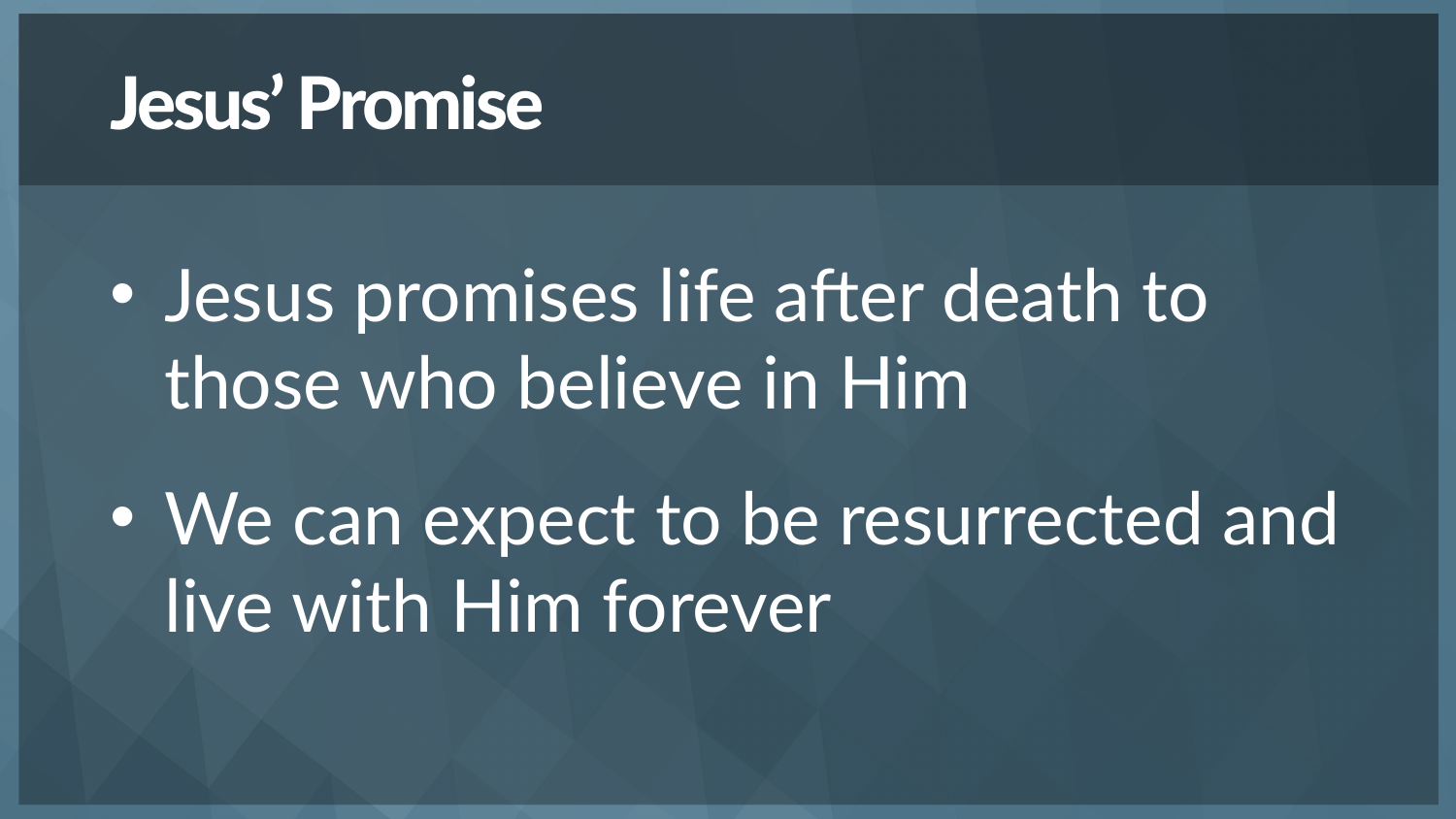

# Jesus’ Promise
Jesus promises life after death to those who believe in Him
We can expect to be resurrected and live with Him forever